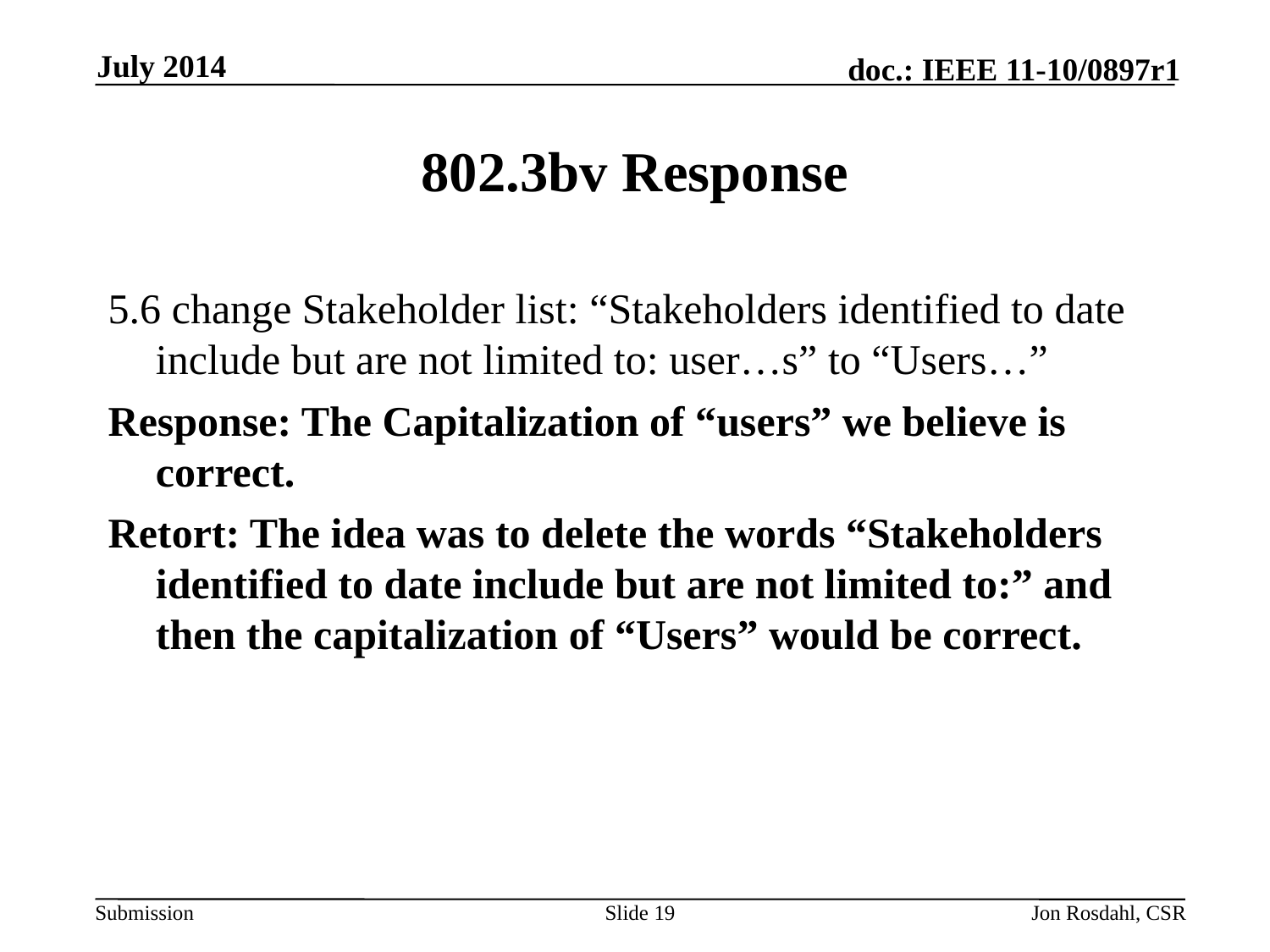

July 2014
# 802.3bv Response
5.6 change Stakeholder list: “Stakeholders identified to date include but are not limited to: user…s” to “Users…”
Response: The Capitalization of “users” we believe is correct.
Retort: The idea was to delete the words “Stakeholders identified to date include but are not limited to:” and then the capitalization of “Users” would be correct.
Slide 19
Jon Rosdahl, CSR